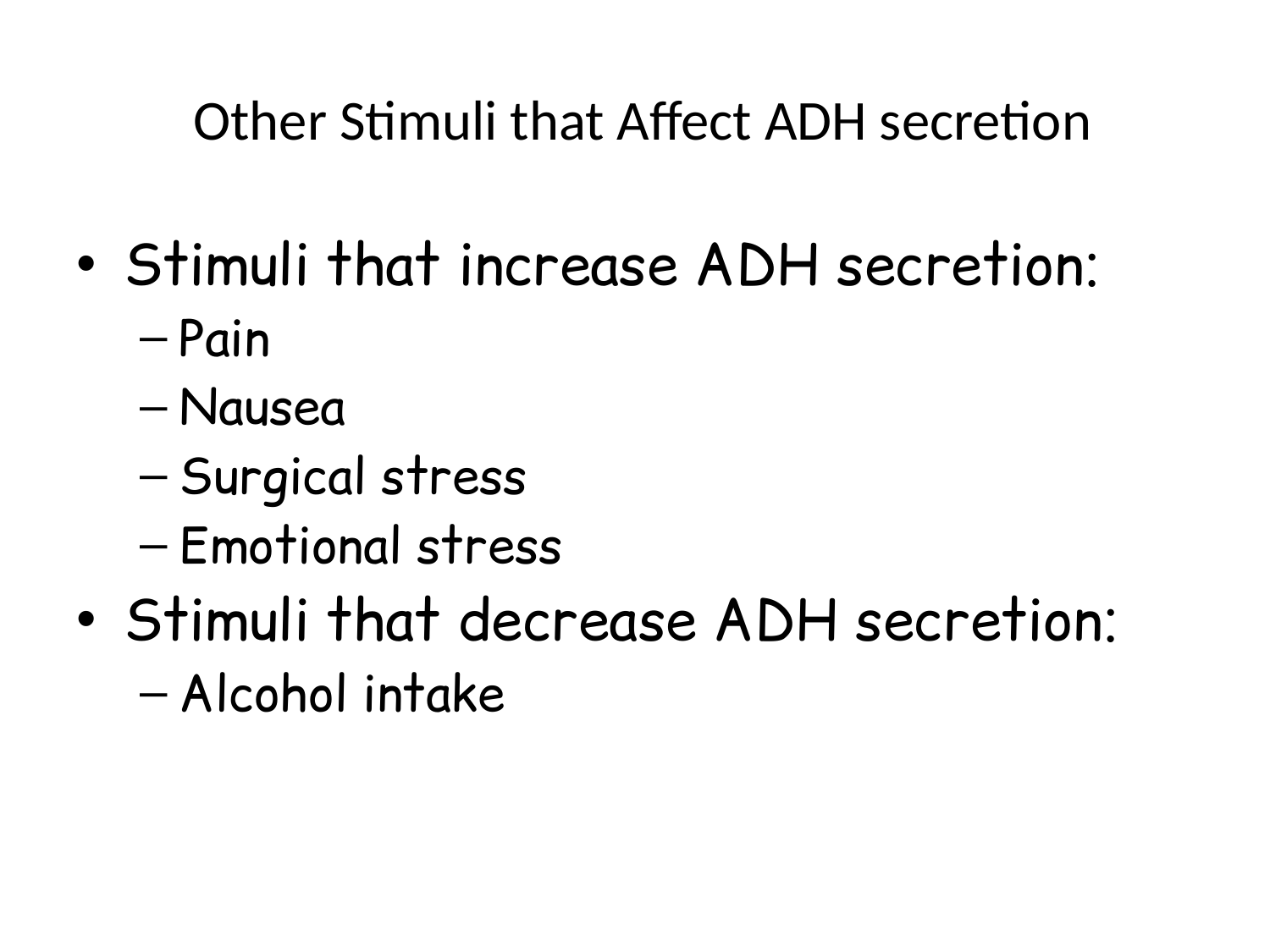

# Other Stimuli that Affect ADH secretion
Stimuli that increase ADH secretion:
Pain
Nausea
Surgical stress
Emotional stress
Stimuli that decrease ADH secretion:
Alcohol intake